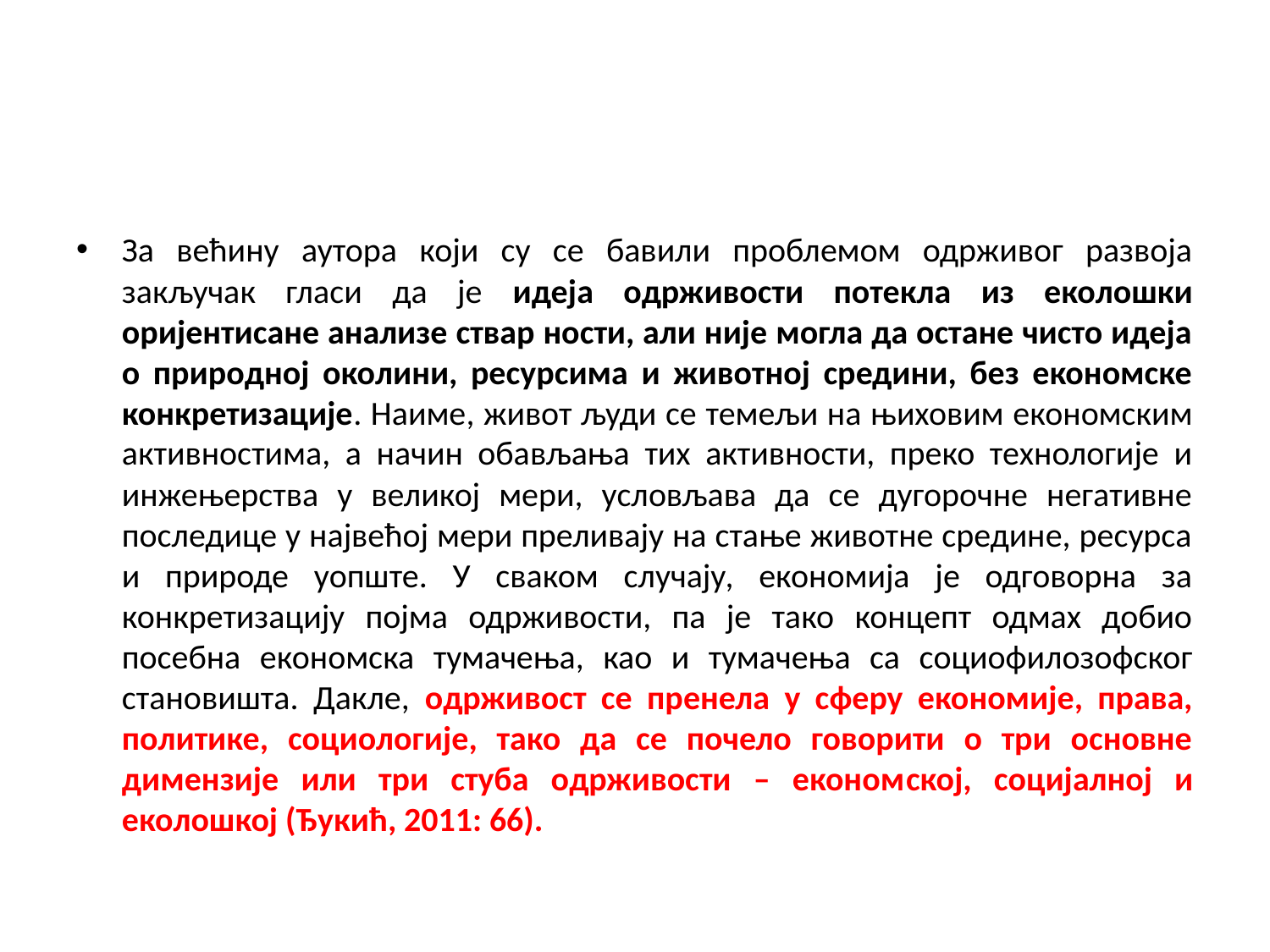

#
За већину аутора који су се бавили проблемом одрживог развоја закључак гласи да је идеја одрживости потекла из еколошки оријентисане анализе ствар ности, али није могла да остане чисто идеја о природној околини, ресурсима и животној средини, без економске конкретизације. Наиме, живот људи се темељи на њиховим економским активностима, а начин обављања тих активности, преко технологије и инжењерства у великој мери, условљава да се дугорочне негативне последице у највећој мери преливају на стање животне средине, ресурса и природе уопште. У сваком случају, економија је одговорна за конкретизацију појма одрживости, па је тако концепт одмах добио посебна економска тумачења, као и тумачења са социофилозофског становишта. Дакле, одрживост се пренела у сферу економије, права, политике, социологије, тако да се почело говорити о три основне димензије или три стуба одрживости – економској, социјалној и еколошкој (Ђукић, 2011: 66).